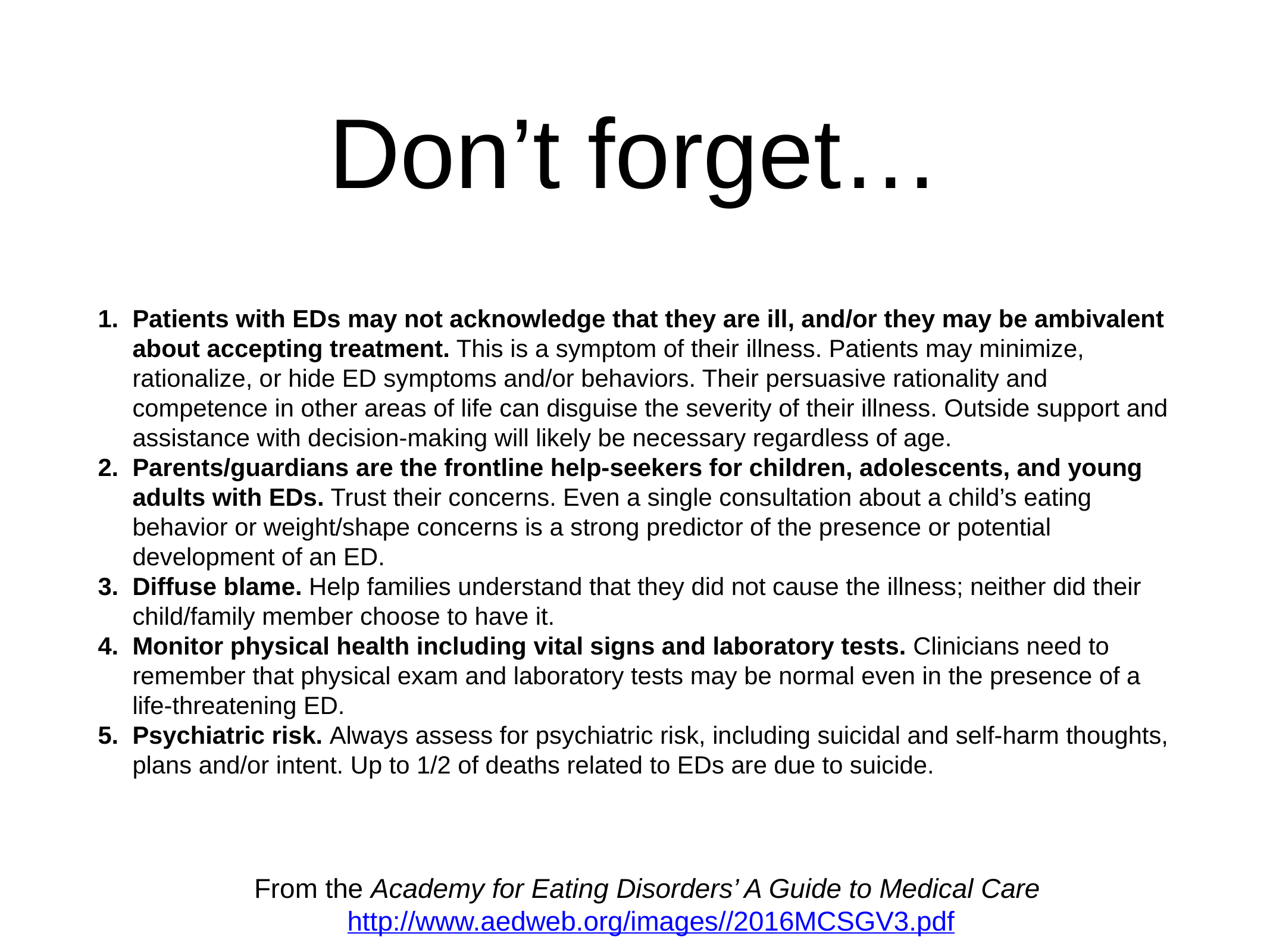

# Don’t forget…
Patients with EDs may not acknowledge that they are ill, and/or they may be ambivalent about accepting treatment. This is a symptom of their illness. Patients may minimize, rationalize, or hide ED symptoms and/or behaviors. Their persuasive rationality and competence in other areas of life can disguise the severity of their illness. Outside support and assistance with decision-making will likely be necessary regardless of age.
Parents/guardians are the frontline help-seekers for children, adolescents, and young adults with EDs. Trust their concerns. Even a single consultation about a child’s eating behavior or weight/shape concerns is a strong predictor of the presence or potential development of an ED.
Diffuse blame. Help families understand that they did not cause the illness; neither did their child/family member choose to have it.
Monitor physical health including vital signs and laboratory tests. Clinicians need to remember that physical exam and laboratory tests may be normal even in the presence of a life-threatening ED.
Psychiatric risk. Always assess for psychiatric risk, including suicidal and self-harm thoughts, plans and/or intent. Up to 1/2 of deaths related to EDs are due to suicide.
From the Academy for Eating Disorders’ A Guide to Medical Care
http://www.aedweb.org/images//2016MCSGV3.pdf